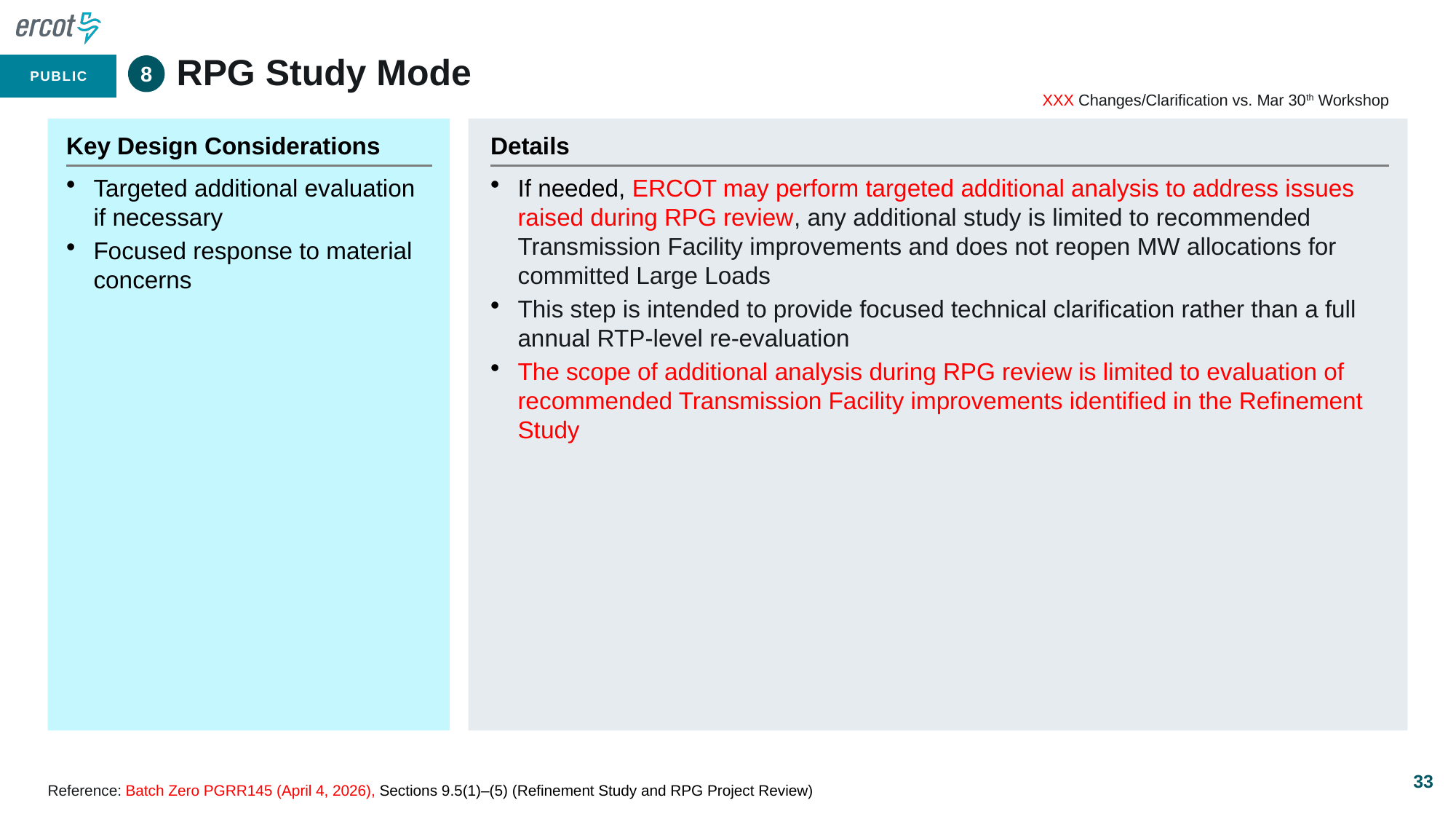

RPG Study Mode
8
XXX Changes/Clarification vs. Mar 30th Workshop

Key Design Considerations
Details
Targeted additional evaluation if necessary
Focused response to material concerns
If needed, ERCOT may perform targeted additional analysis to address issues raised during RPG review, any additional study is limited to recommended Transmission Facility improvements and does not reopen MW allocations for committed Large Loads
This step is intended to provide focused technical clarification rather than a full annual RTP-level re-evaluation
The scope of additional analysis during RPG review is limited to evaluation of recommended Transmission Facility improvements identified in the Refinement Study
33
Reference: Batch Zero PGRR145 (April 4, 2026), Sections 9.5(1)–(5) (Refinement Study and RPG Project Review)